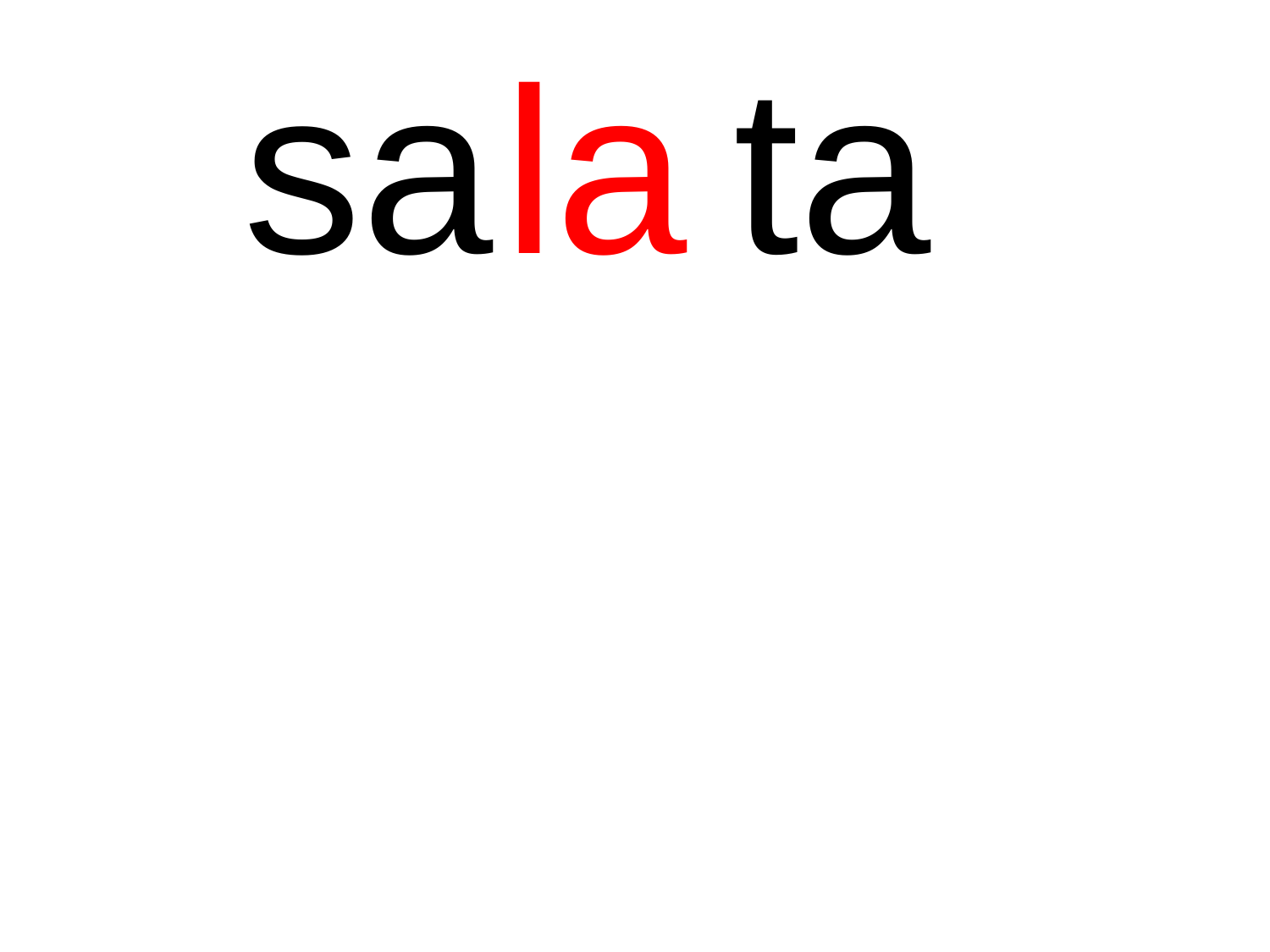

| sa |
| --- |
| la |
| --- |
| ta |
| --- |